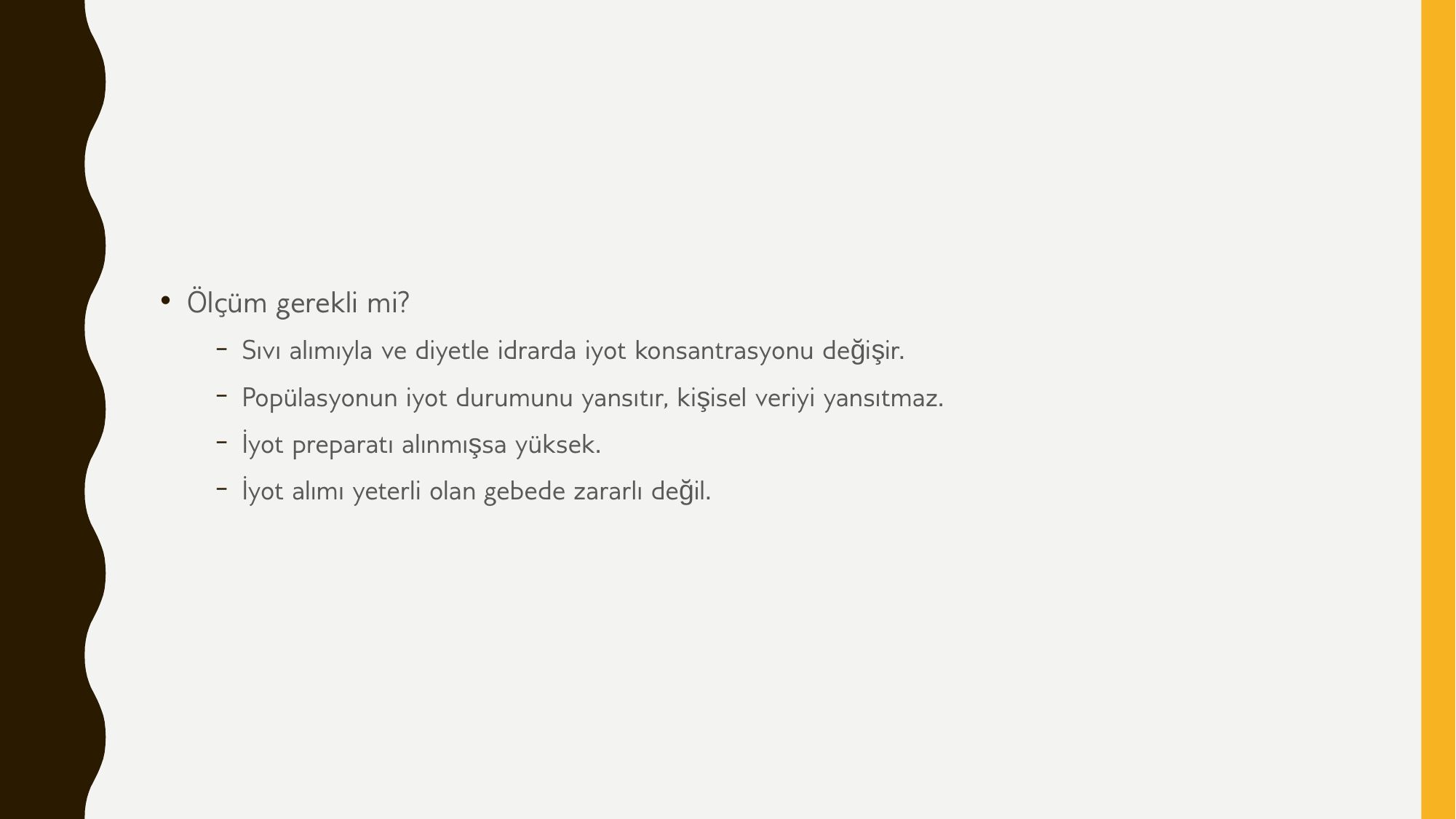

#
Ölçüm gerekli mi?
Sıvı alımıyla ve diyetle idrarda iyot konsantrasyonu değişir.
Popülasyonun iyot durumunu yansıtır, kişisel veriyi yansıtmaz.
İyot preparatı alınmışsa yüksek.
İyot alımı yeterli olan gebede zararlı değil.